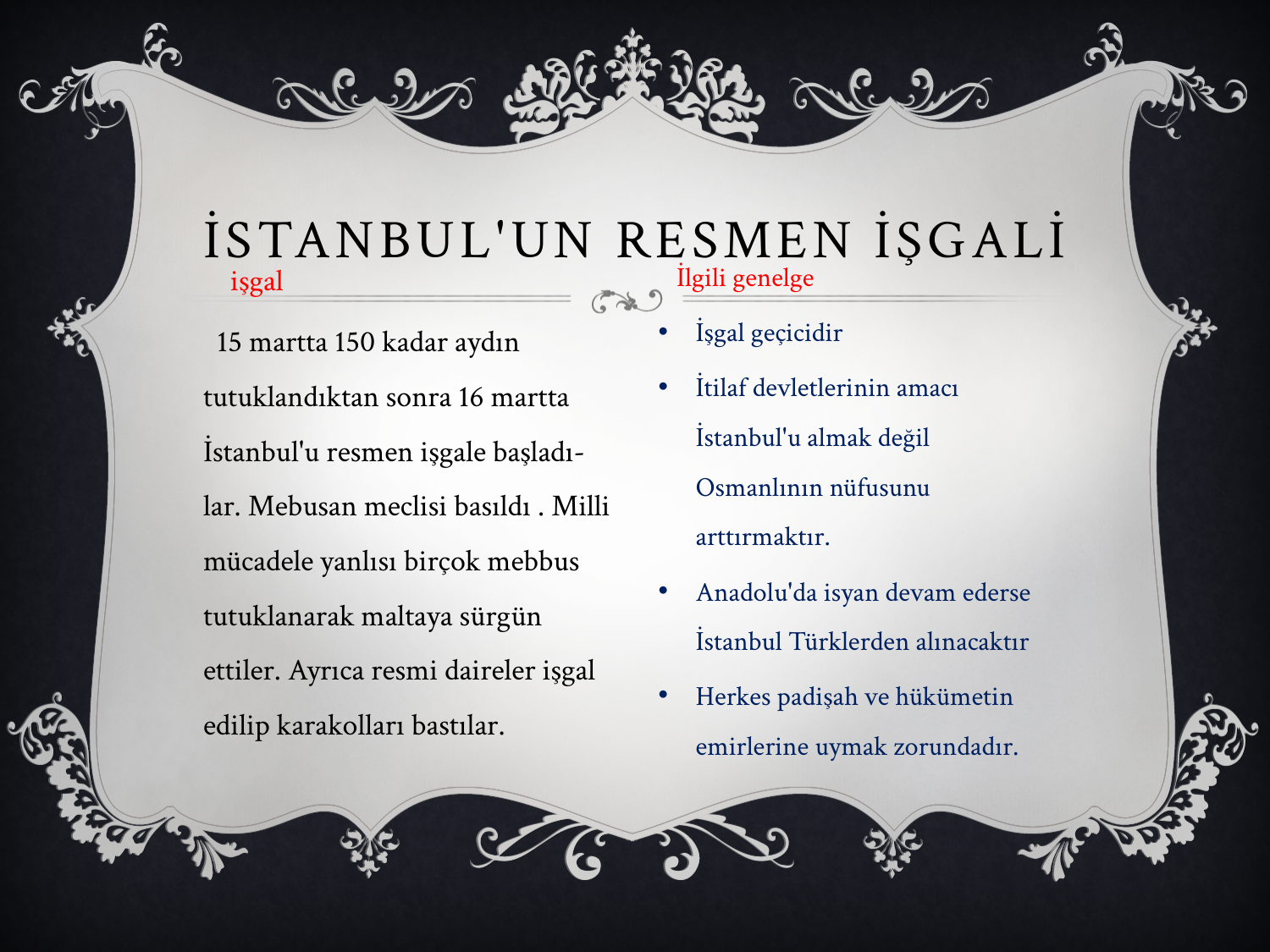

# İstanbul'un resmen işgali
    işgal
  15 martta 150 kadar aydın  tutuklandıktan sonra 16 martta İstanbul'u resmen işgale başladı-lar. Mebusan meclisi basıldı . Milli mücadele yanlısı birçok mebbus tutuklanarak maltaya sürgün ettiler. Ayrıca resmi daireler işgal edilip karakolları bastılar.
   İlgili genelge
İşgal geçicidir
İtilaf devletlerinin amacı İstanbul'u almak değil  Osmanlının nüfusunu arttırmaktır.
Anadolu'da isyan devam ederse İstanbul Türklerden alınacaktır
Herkes padişah ve hükümetin emirlerine uymak zorundadır.